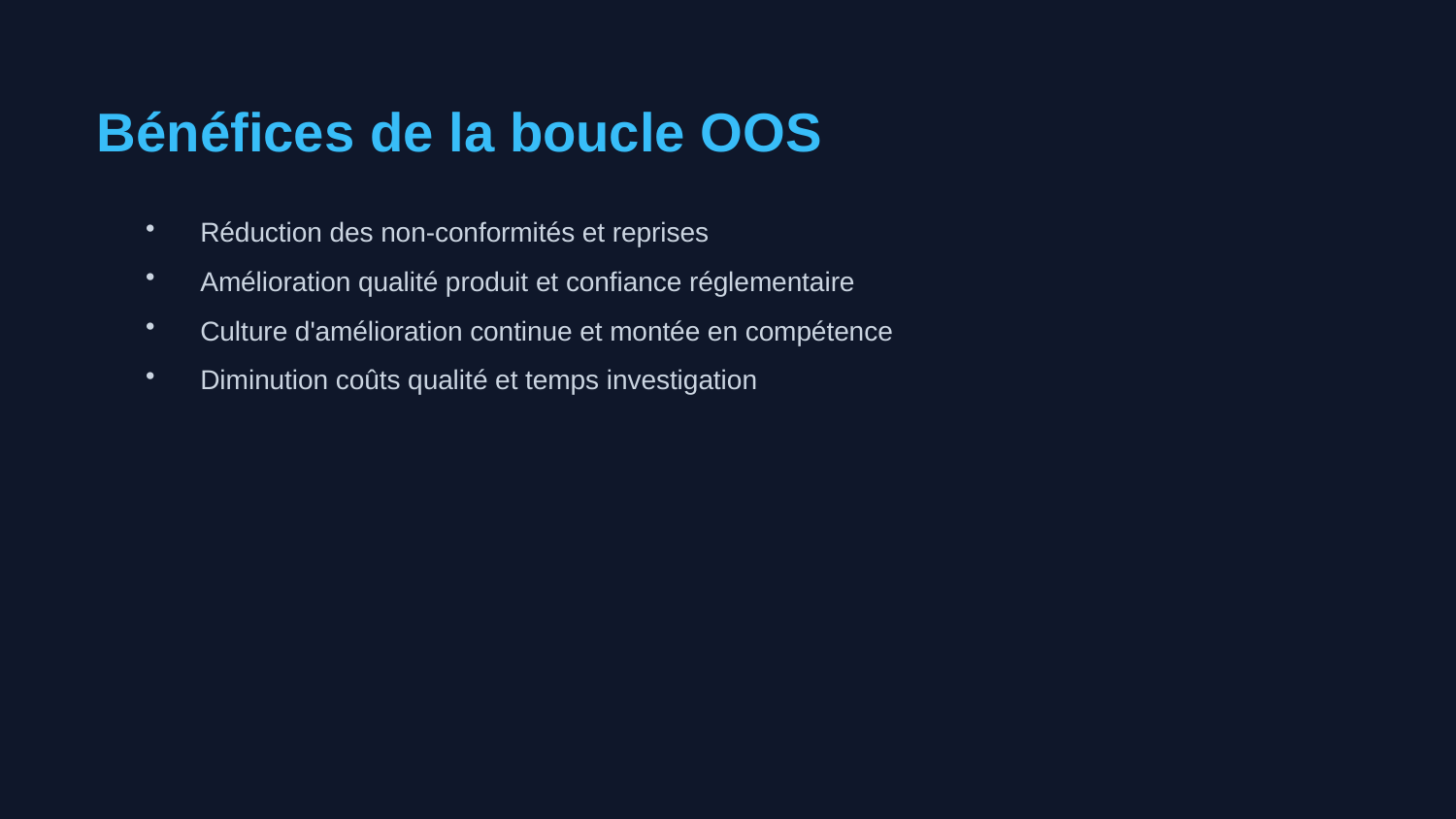

Bénéfices de la boucle OOS
Réduction des non-conformités et reprises
Amélioration qualité produit et confiance réglementaire
Culture d'amélioration continue et montée en compétence
Diminution coûts qualité et temps investigation